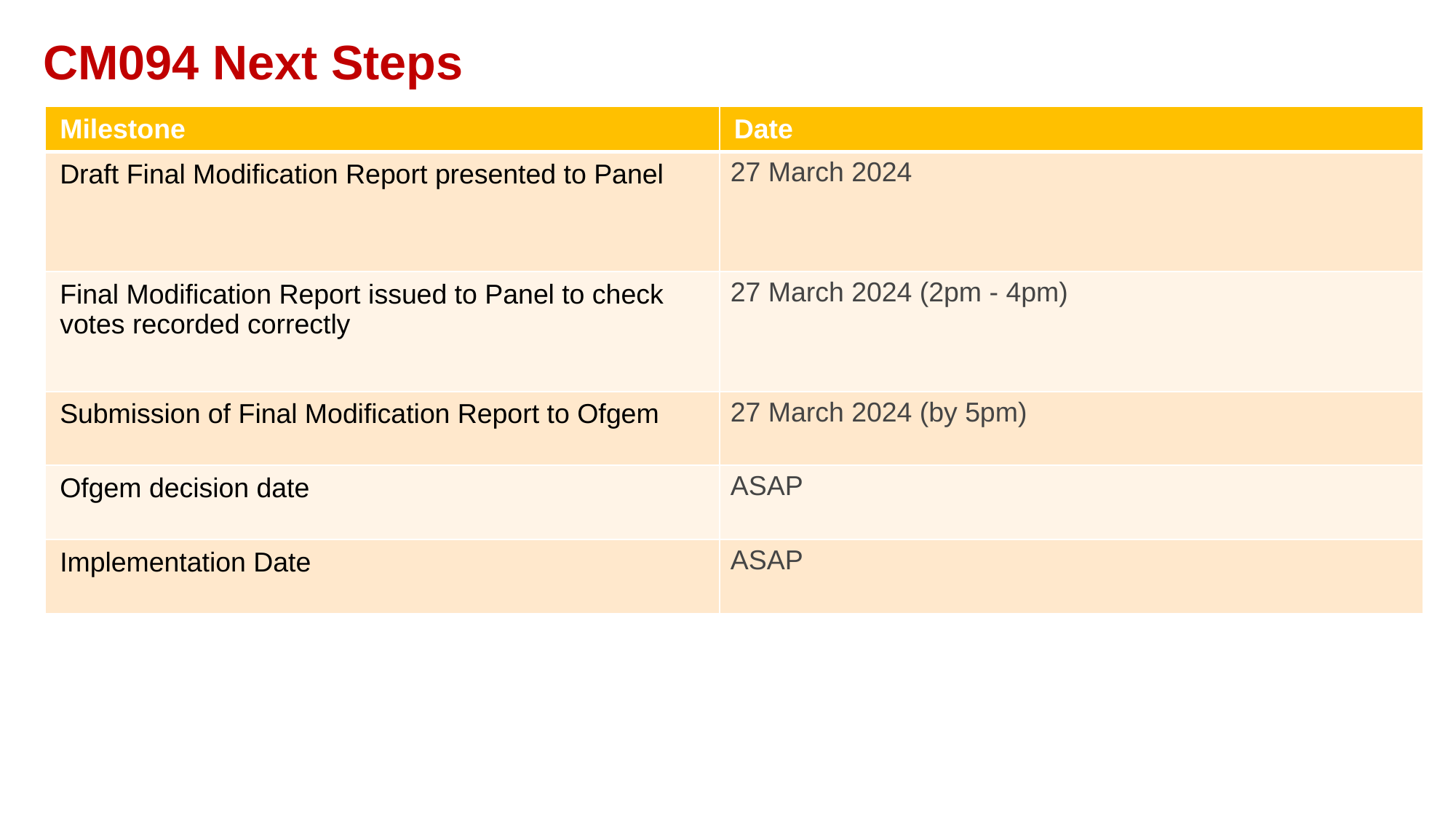

1
# CM094 Next Steps
| Milestone | Date |
| --- | --- |
| Draft Final Modification Report presented to Panel | 27 March 2024 |
| Final Modification Report issued to Panel to check votes recorded correctly | 27 March 2024 (2pm - 4pm) |
| Submission of Final Modification Report to Ofgem | 27 March 2024 (by 5pm) |
| Ofgem decision date | ASAP |
| Implementation Date | ASAP |